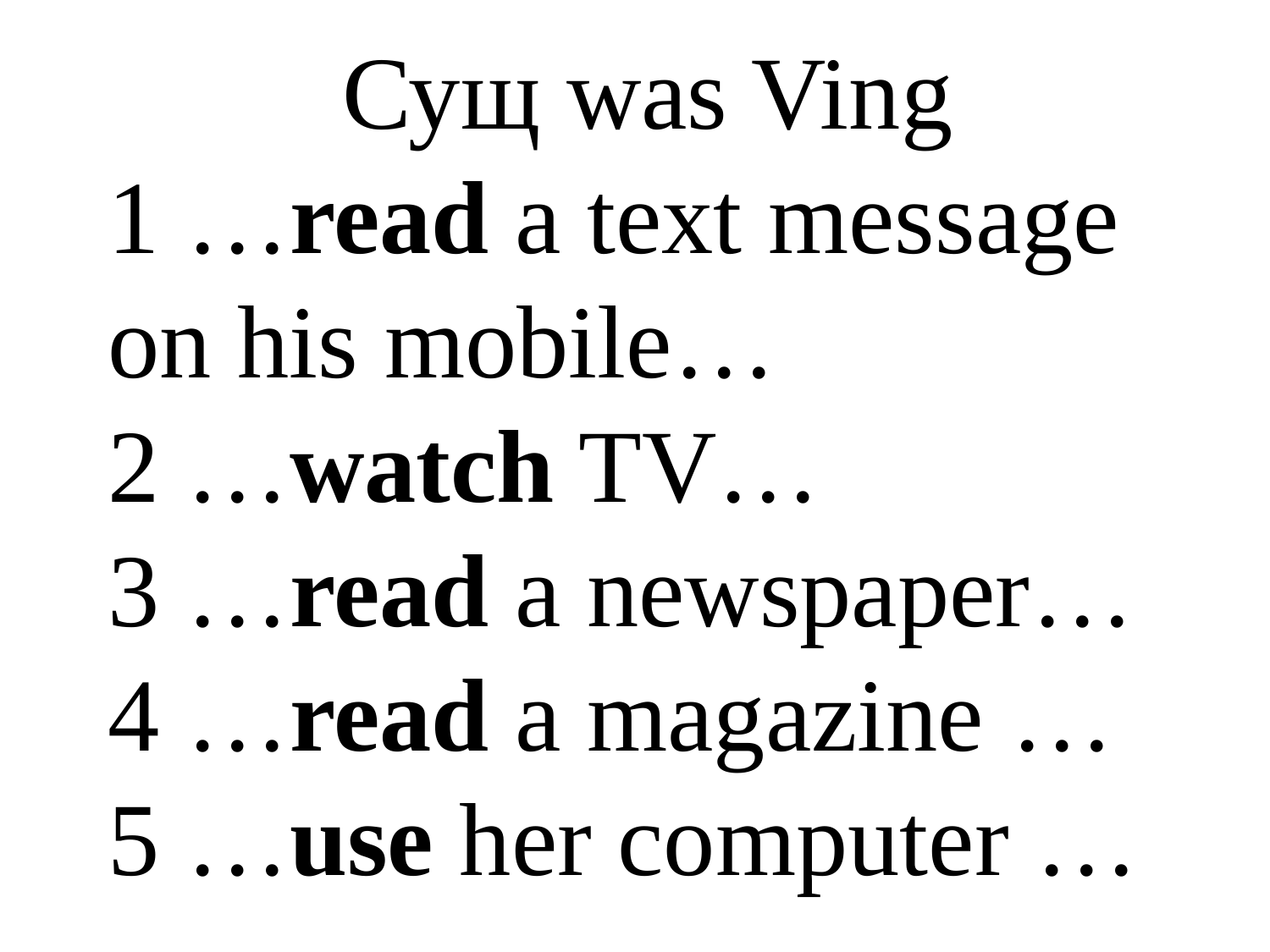

# Сущ was Ving 1 …read a text message on his mobile… 2 …watch TV… 3 …read a newspaper… 4 …read a magazine … 5 …usе her computer …